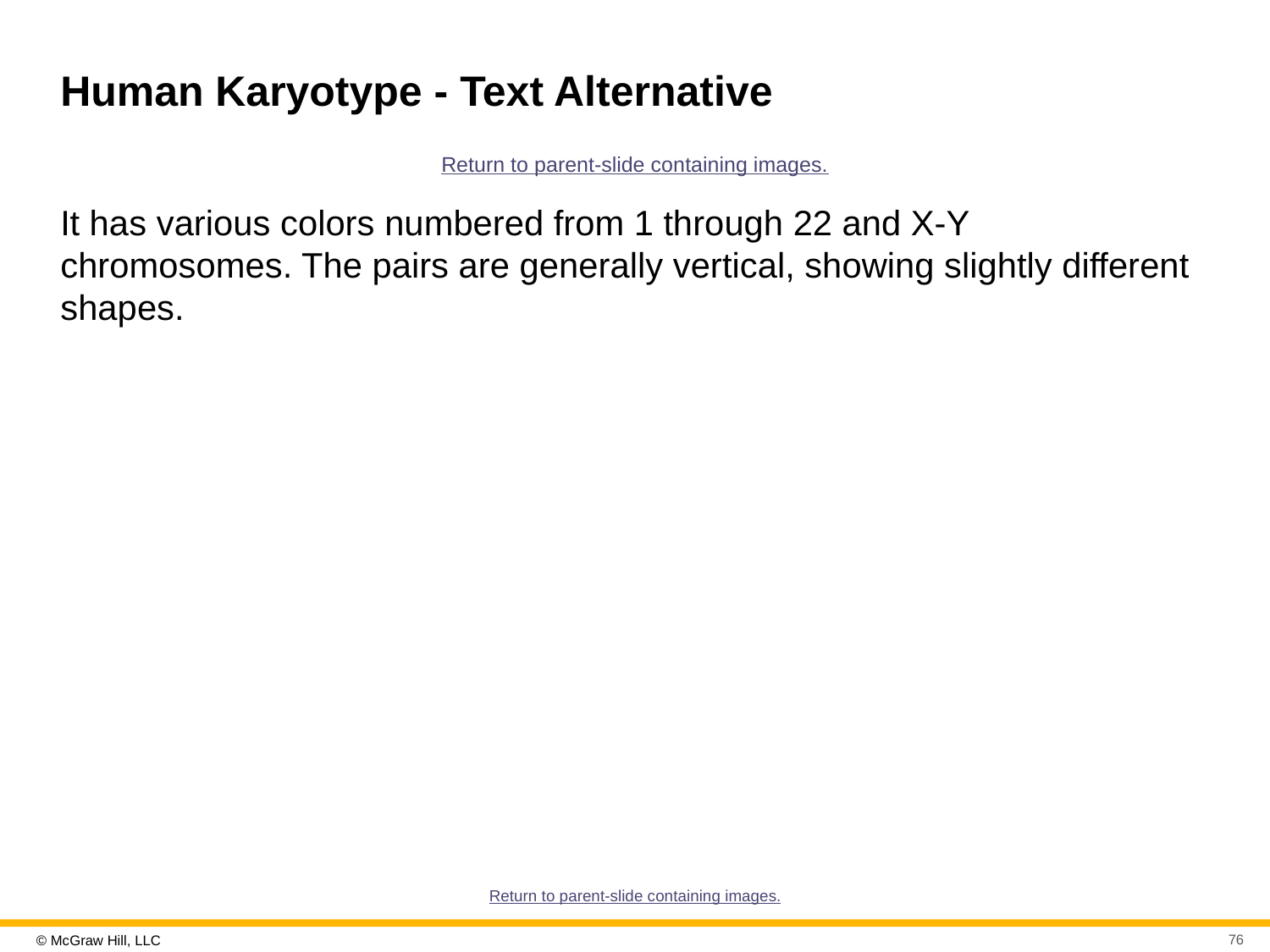

# Human Karyotype - Text Alternative
Return to parent-slide containing images.
It has various colors numbered from 1 through 22 and X-Y chromosomes. The pairs are generally vertical, showing slightly different shapes.
Return to parent-slide containing images.
76